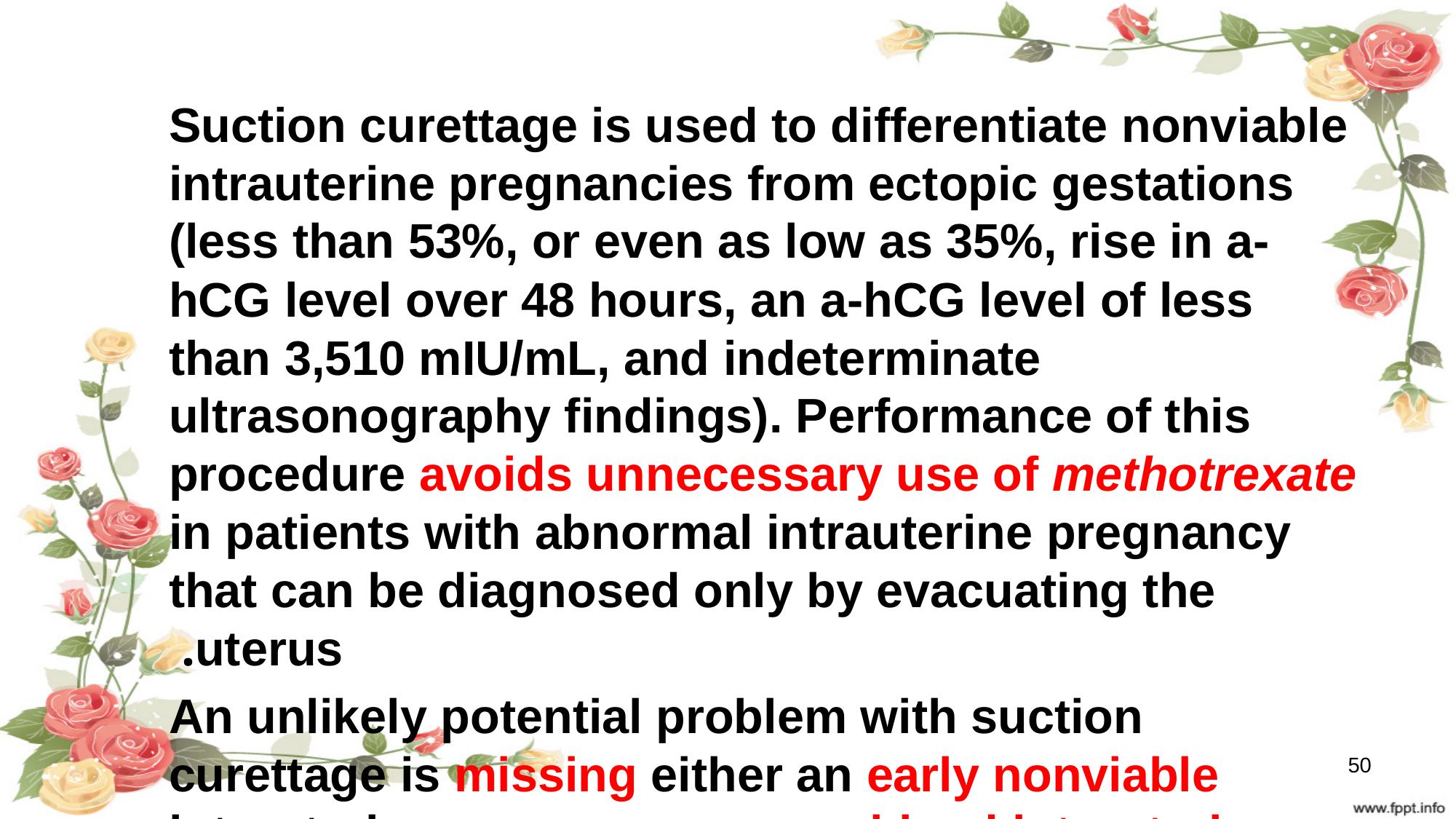

Suction curettage is used to differentiate nonviable intrauterine pregnancies from ectopic gestations (less than 53%, or even as low as 35%, rise in a-hCG level over 48 hours, an a-hCG level of less than 3,510 mIU/mL, and indeterminate ultrasonography findings). Performance of this procedure avoids unnecessary use of methotrexate in patients with abnormal intrauterine pregnancy that can be diagnosed only by evacuating the uterus.
An unlikely potential problem with suction curettage is missing either an early nonviable intrauterine pregnancy or combined intrauterine and extrauterine pregnancies
50